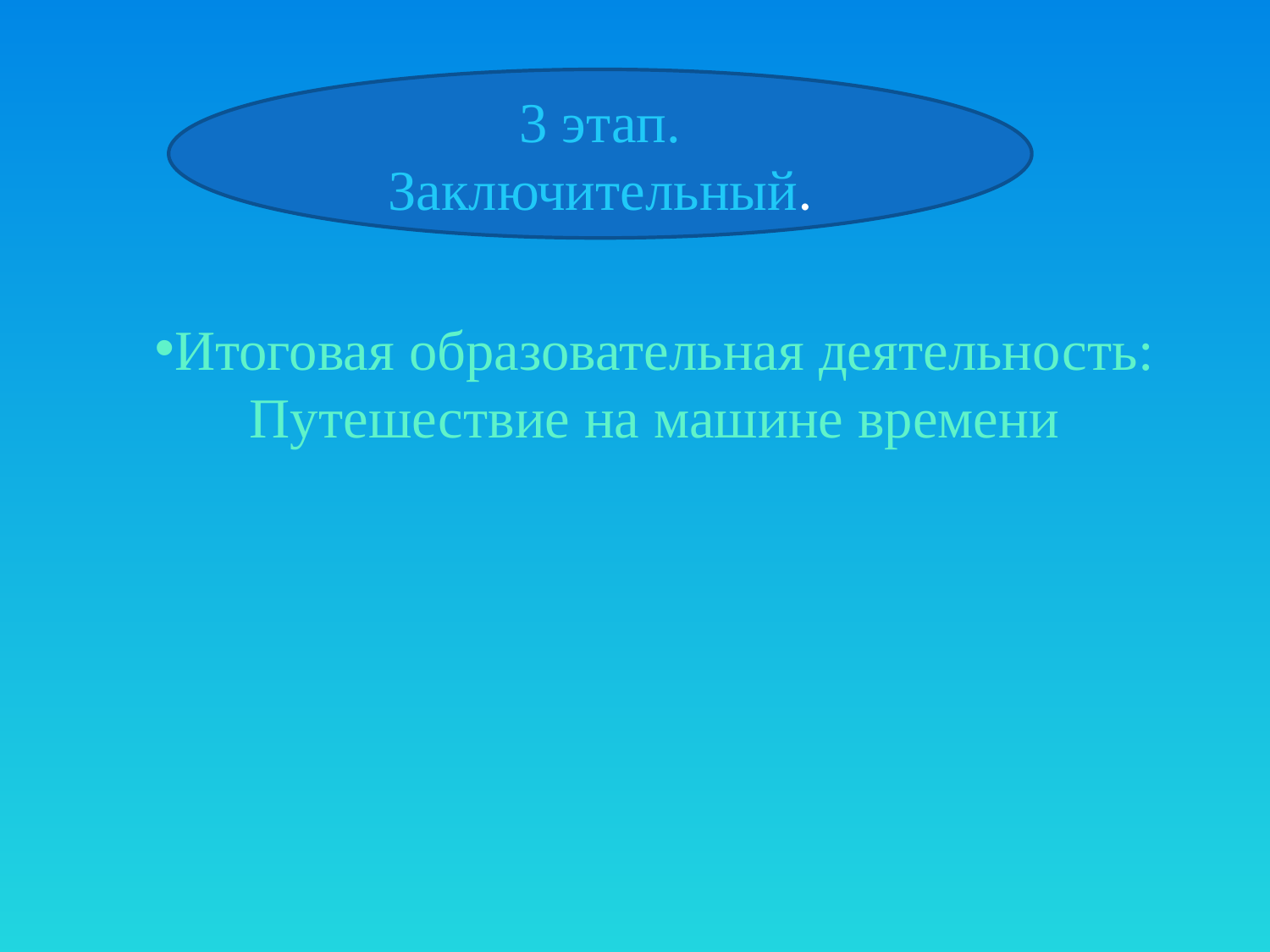

#
3 этап. Заключительный.

Итоговая образовательная деятельность: Путешествие на машине времени